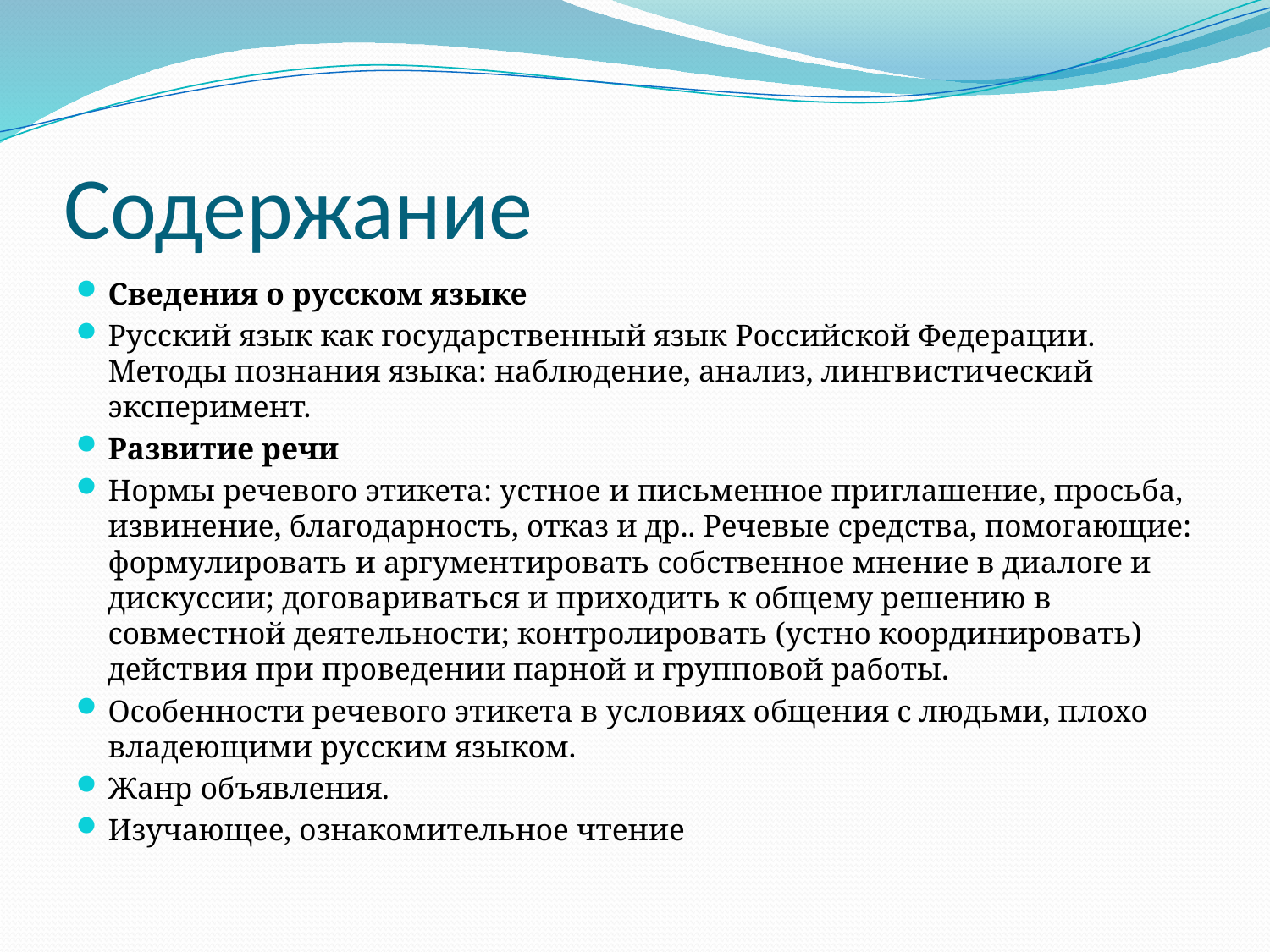

# Содержание
Сведения о русском языке
Русский язык как государственный язык Российской Феде­рации. Методы познания языка: наблюдение, анализ, лингвистический эксперимент.
Развитие речи
Нормы речевого этикета: устное и письменное приглашение, просьба, извинение, благодарность, отказ и др.. Речевые средства, помогающие: формулировать и аргументировать собственное мнение в диалоге и дискуссии; договариваться и приходить к общему решению в совместной деятельности; контролировать (устно координировать) действия при проведении парной и групповой работы.
Особенности речевого этикета в условиях общения с людьми, плохо владеющими русским языком.
Жанр объявления.
Изучающее, ознакомительное чтение